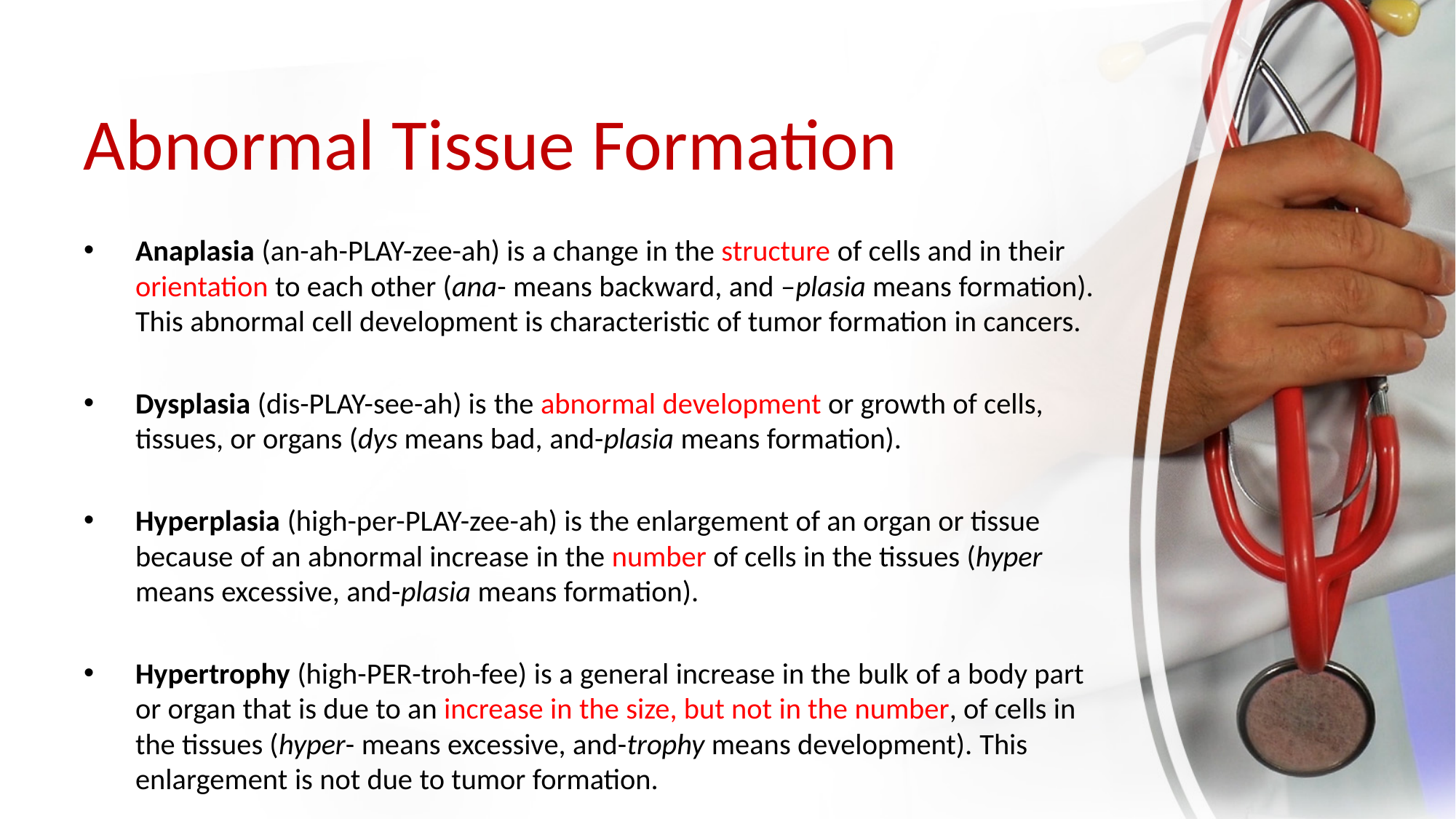

# Abnormal Tissue Formation
Anaplasia (an-ah-PLAY-zee-ah) is a change in the structure of cells and in their orientation to each other (ana- means backward, and –plasia means formation). This abnormal cell development is characteristic of tumor formation in cancers.

Dysplasia (dis-PLAY-see-ah) is the abnormal development or growth of cells, tissues, or organs (dys means bad, and-plasia means formation).

Hyperplasia (high-per-PLAY-zee-ah) is the enlargement of an organ or tissue because of an abnormal increase in the number of cells in the tissues (hyper means excessive, and-plasia means formation).

Hypertrophy (high-PER-troh-fee) is a general increase in the bulk of a body part or organ that is due to an increase in the size, but not in the number, of cells in the tissues (hyper- means excessive, and-trophy means development). This enlargement is not due to tumor formation.